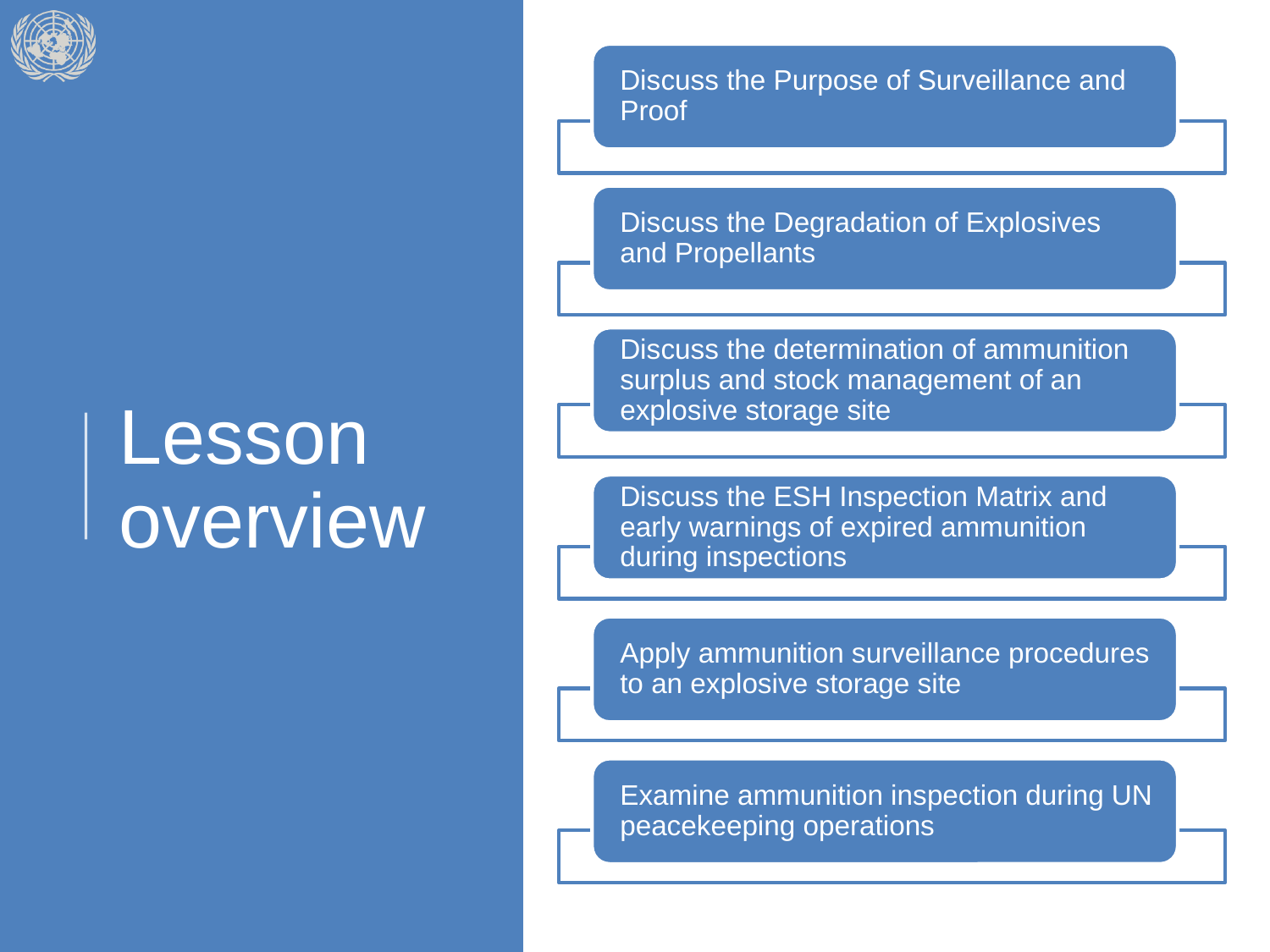

Discuss the Purpose of Surveillance and Proof
Discuss the Degradation of Explosives and Propellants
Discuss the determination of ammunition surplus and stock management of an explosive storage site
Discuss the ESH Inspection Matrix and early warnings of expired ammunition during inspections
Apply ammunition surveillance procedures to an explosive storage site
Examine ammunition inspection during UN peacekeeping operations
# Lesson overview